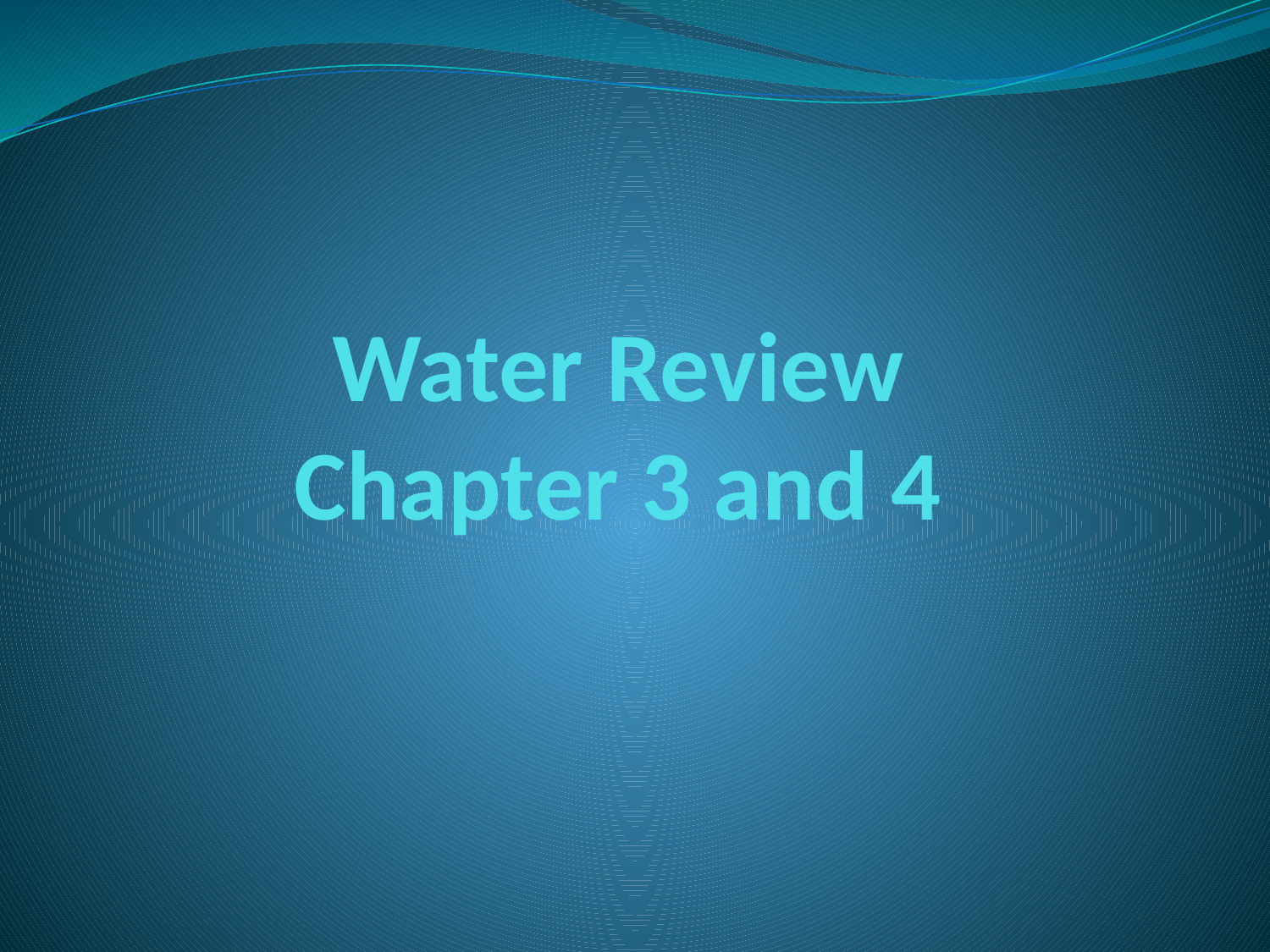

# Water Review Chapter 3 and 4